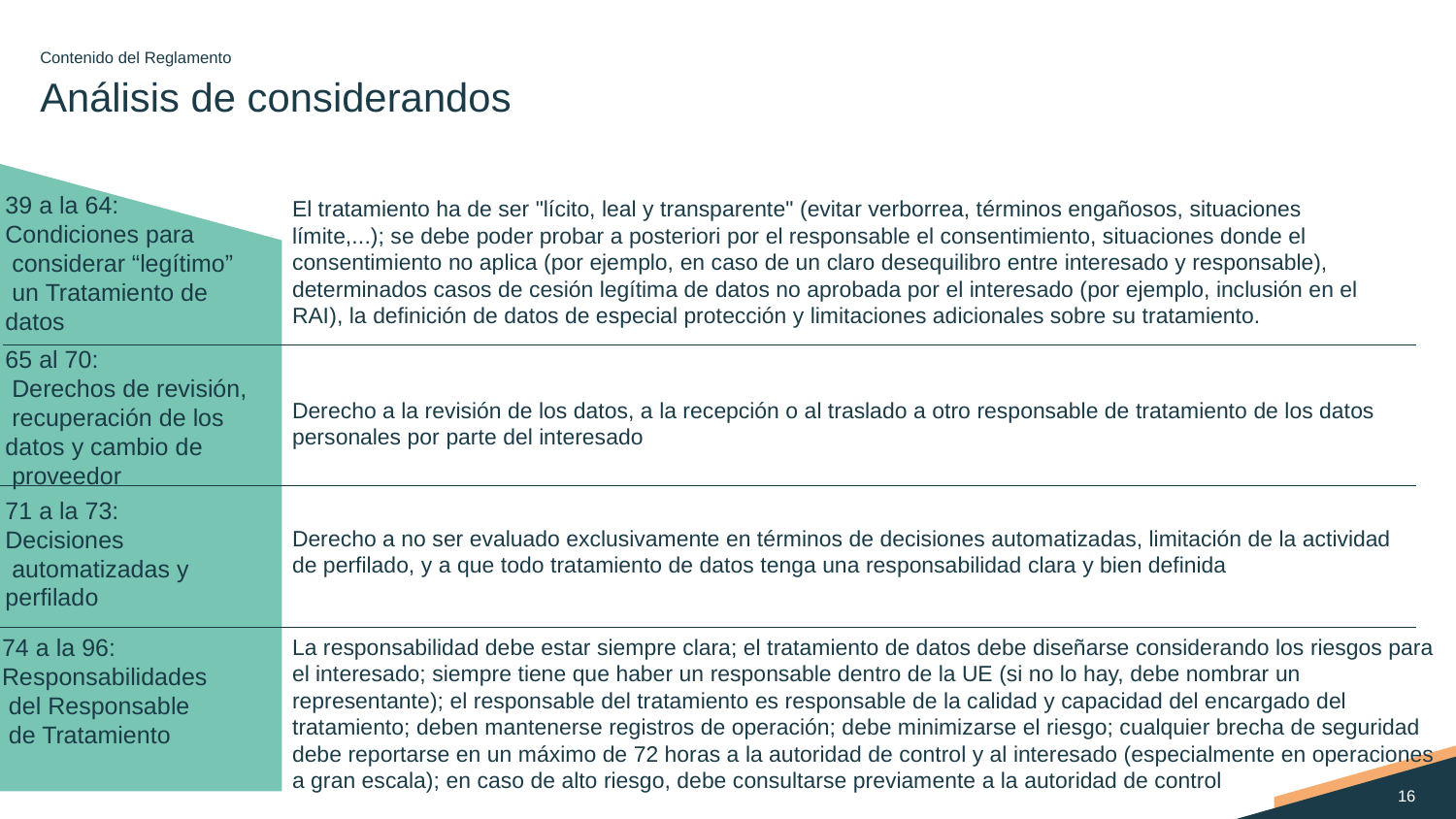

Contenido del Reglamento

# Análisis de considerandos
El tratamiento ha de ser "lícito, leal y transparente" (evitar verborrea, términos engañosos, situaciones límite,...); se debe poder probar a posteriori por el responsable el consentimiento, situaciones donde el consentimiento no aplica (por ejemplo, en caso de un claro desequilibro entre interesado y responsable), determinados casos de cesión legítima de datos no aprobada por el interesado (por ejemplo, inclusión en el RAI), la definición de datos de especial protección y limitaciones adicionales sobre su tratamiento.
39 a la 64:
Condiciones para
 considerar “legítimo”
 un Tratamiento de datos
65 al 70:
 Derechos de revisión,
 recuperación de los datos y cambio de
 proveedor
Derecho a la revisión de los datos, a la recepción o al traslado a otro responsable de tratamiento de los datos personales por parte del interesado
Derecho a no ser evaluado exclusivamente en términos de decisiones automatizadas, limitación de la actividad de perfilado, y a que todo tratamiento de datos tenga una responsabilidad clara y bien definida
71 a la 73:
Decisiones
 automatizadas y
perfilado
74 a la 96:
Responsabilidades
 del Responsable
 de Tratamiento
La responsabilidad debe estar siempre clara; el tratamiento de datos debe diseñarse considerando los riesgos para el interesado; siempre tiene que haber un responsable dentro de la UE (si no lo hay, debe nombrar un representante); el responsable del tratamiento es responsable de la calidad y capacidad del encargado del tratamiento; deben mantenerse registros de operación; debe minimizarse el riesgo; cualquier brecha de seguridad debe reportarse en un máximo de 72 horas a la autoridad de control y al interesado (especialmente en operaciones a gran escala); en caso de alto riesgo, debe consultarse previamente a la autoridad de control